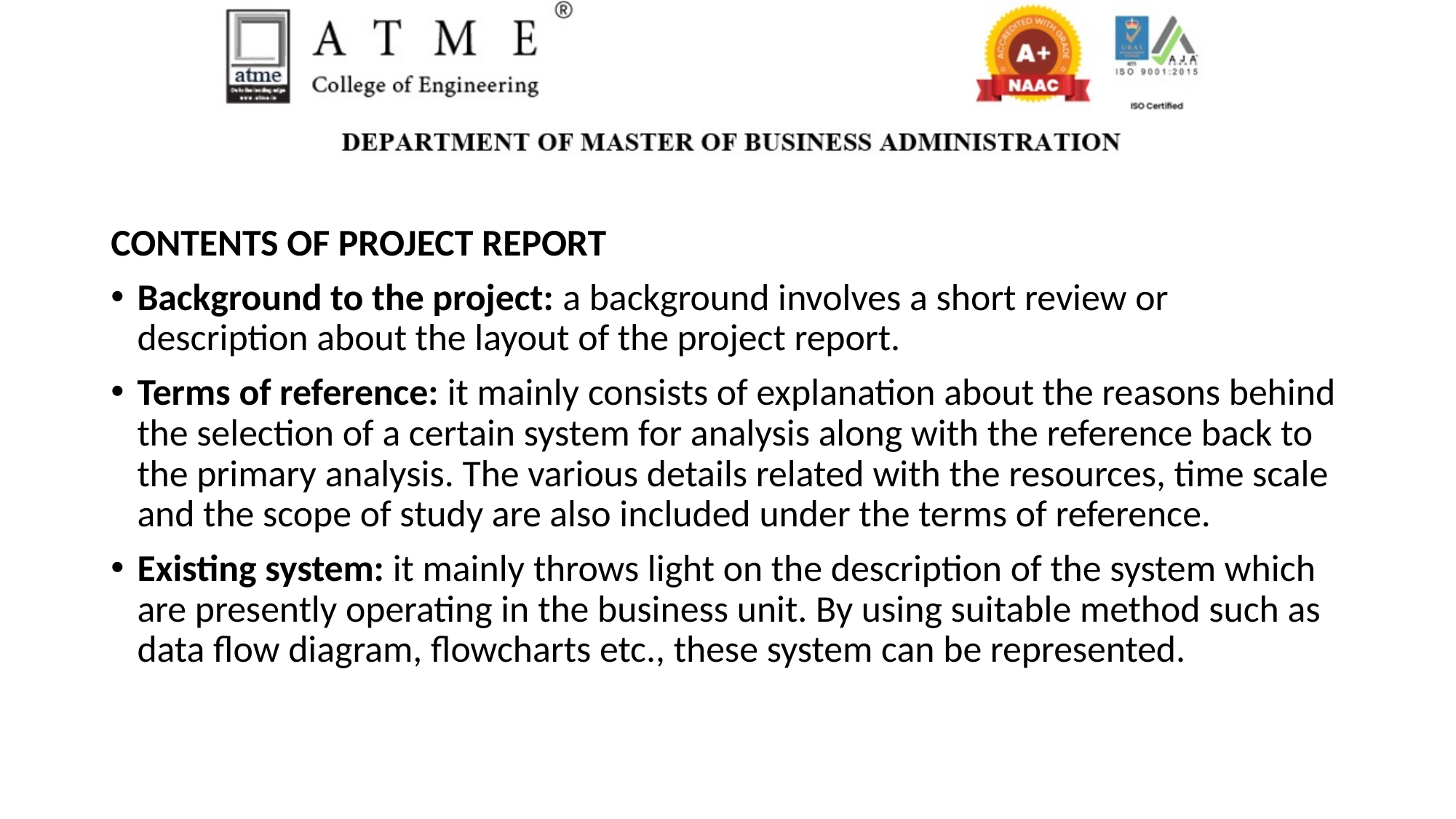

CONTENTS OF PROJECT REPORT
Background to the project: a background involves a short review or description about the layout of the project report.
Terms of reference: it mainly consists of explanation about the reasons behind the selection of a certain system for analysis along with the reference back to the primary analysis. The various details related with the resources, time scale and the scope of study are also included under the terms of reference.
Existing system: it mainly throws light on the description of the system which are presently operating in the business unit. By using suitable method such as data flow diagram, flowcharts etc., these system can be represented.